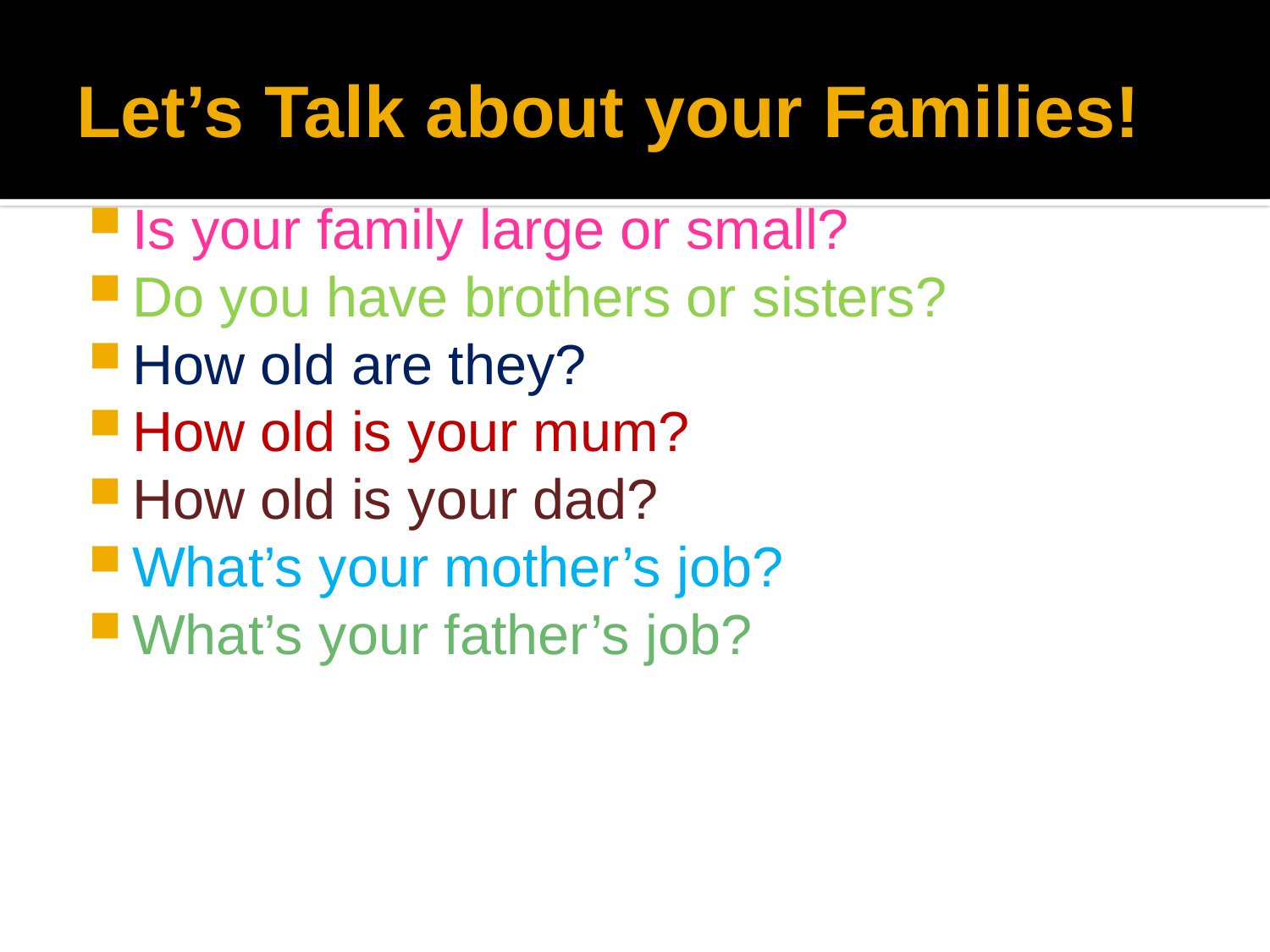

# Let’s Talk about your Families!
Is your family large or small?
Do you have brothers or sisters?
How old are they?
How old is your mum?
How old is your dad?
What’s your mother’s job?
What’s your father’s job?